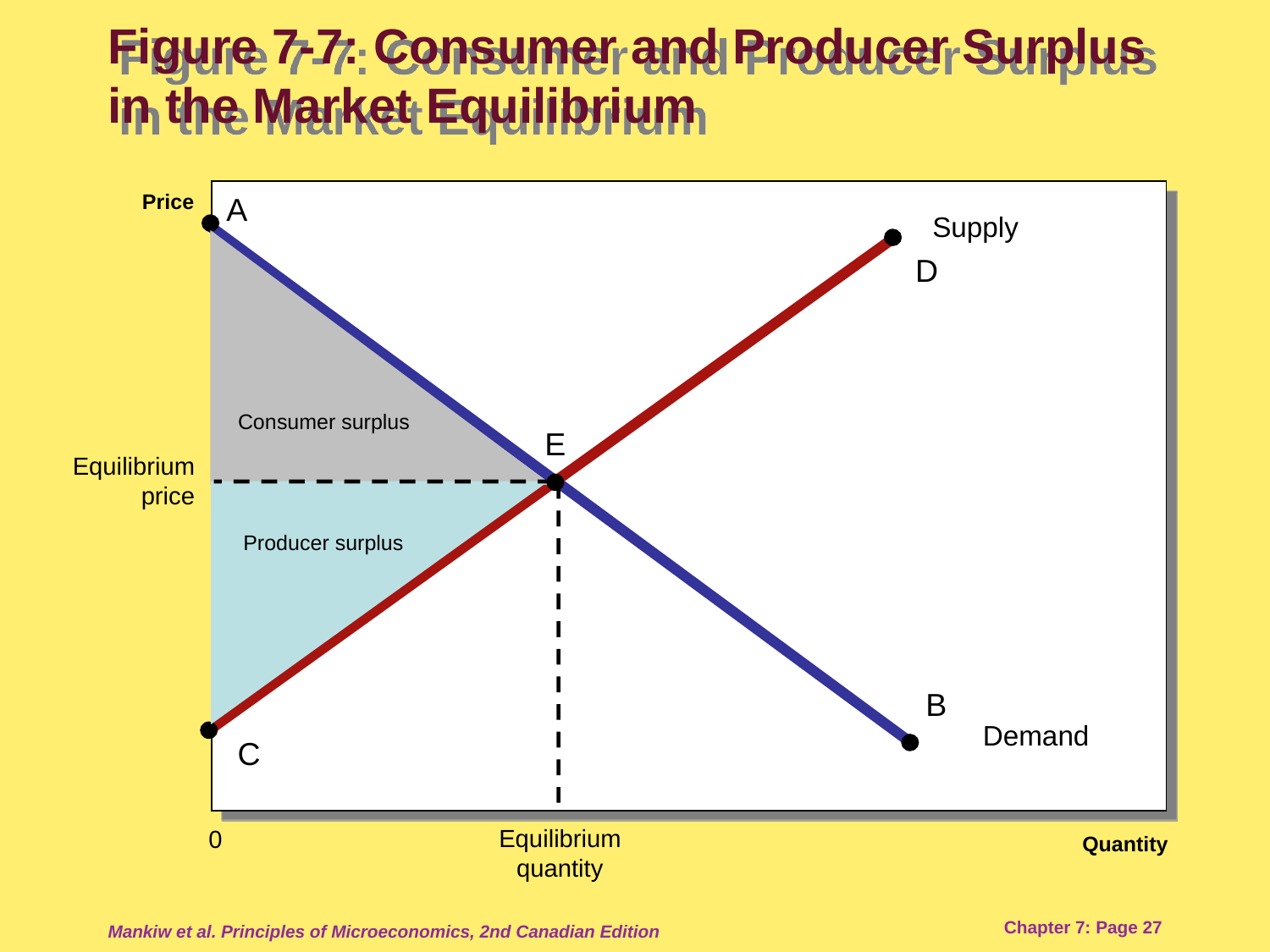

# Figure 7-7: Consumer and Producer Surplus in the Market Equilibrium

Price
A
Supply

Demand
B

Consumer surplus
D
E
Equilibrium price

Producer surplus
C
Equilibrium quantity
0
Quantity
Mankiw et al. Principles of Microeconomics, 2nd Canadian Edition
Chapter 7: Page 27